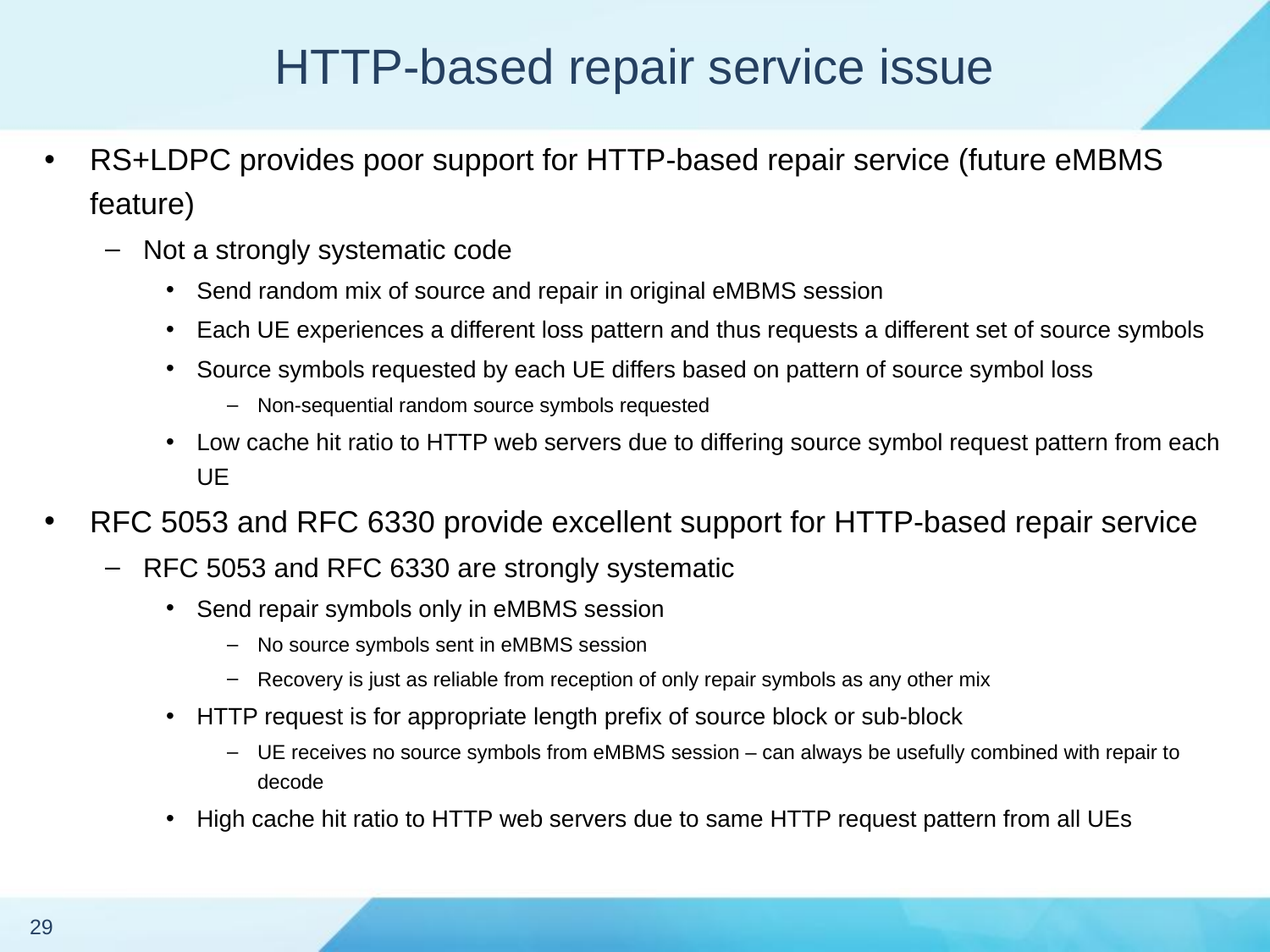

# HTTP-based repair service issue
RS+LDPC provides poor support for HTTP-based repair service (future eMBMS feature)
Not a strongly systematic code
Send random mix of source and repair in original eMBMS session
Each UE experiences a different loss pattern and thus requests a different set of source symbols
Source symbols requested by each UE differs based on pattern of source symbol loss
Non-sequential random source symbols requested
Low cache hit ratio to HTTP web servers due to differing source symbol request pattern from each UE
RFC 5053 and RFC 6330 provide excellent support for HTTP-based repair service
RFC 5053 and RFC 6330 are strongly systematic
Send repair symbols only in eMBMS session
No source symbols sent in eMBMS session
Recovery is just as reliable from reception of only repair symbols as any other mix
HTTP request is for appropriate length prefix of source block or sub-block
UE receives no source symbols from eMBMS session – can always be usefully combined with repair to decode
High cache hit ratio to HTTP web servers due to same HTTP request pattern from all UEs

29